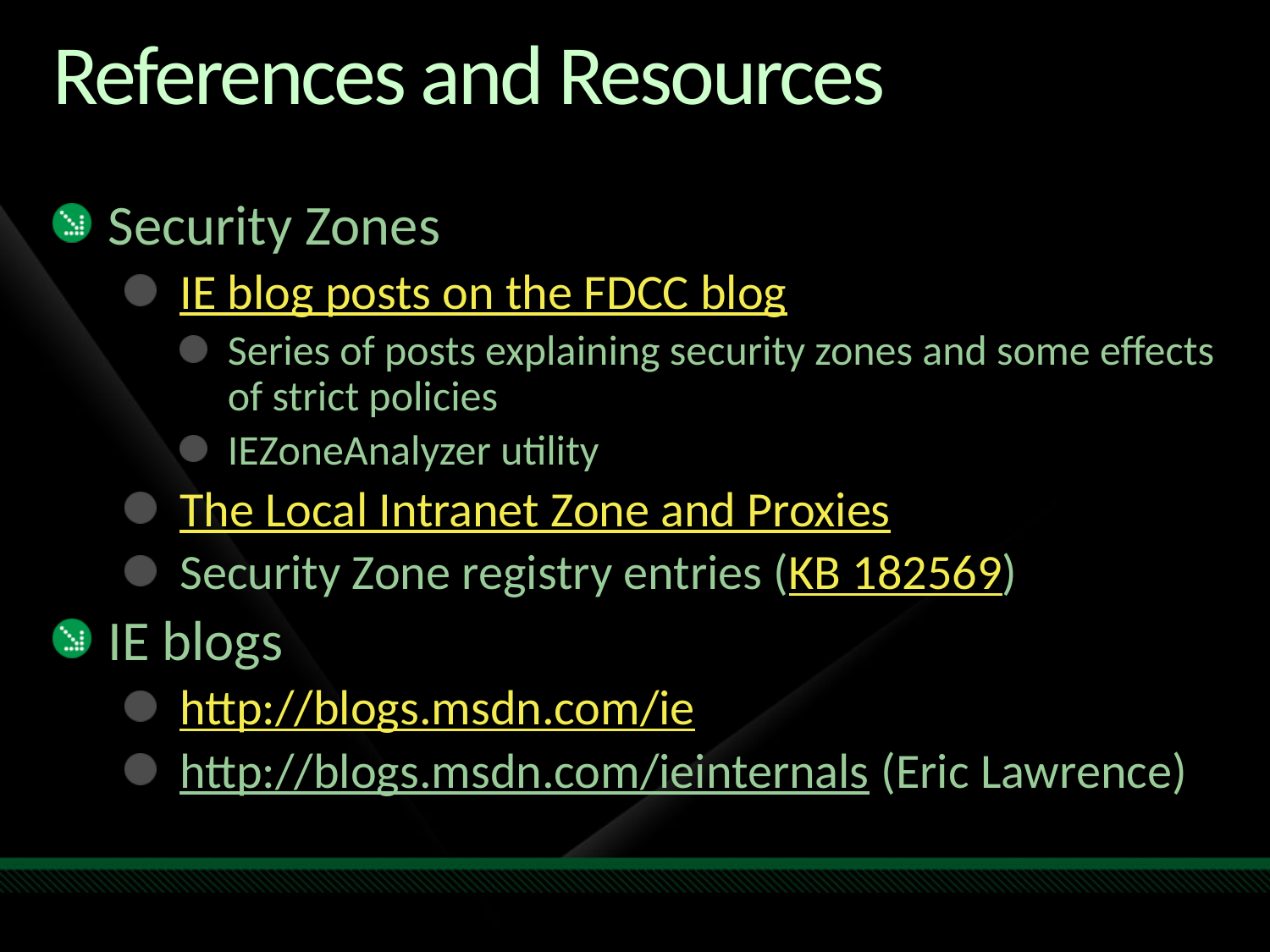

# References and Resources
Security Zones
IE blog posts on the FDCC blog
Series of posts explaining security zones and some effects of strict policies
IEZoneAnalyzer utility
The Local Intranet Zone and Proxies
Security Zone registry entries (KB 182569)
IE blogs
http://blogs.msdn.com/ie
http://blogs.msdn.com/ieinternals (Eric Lawrence)